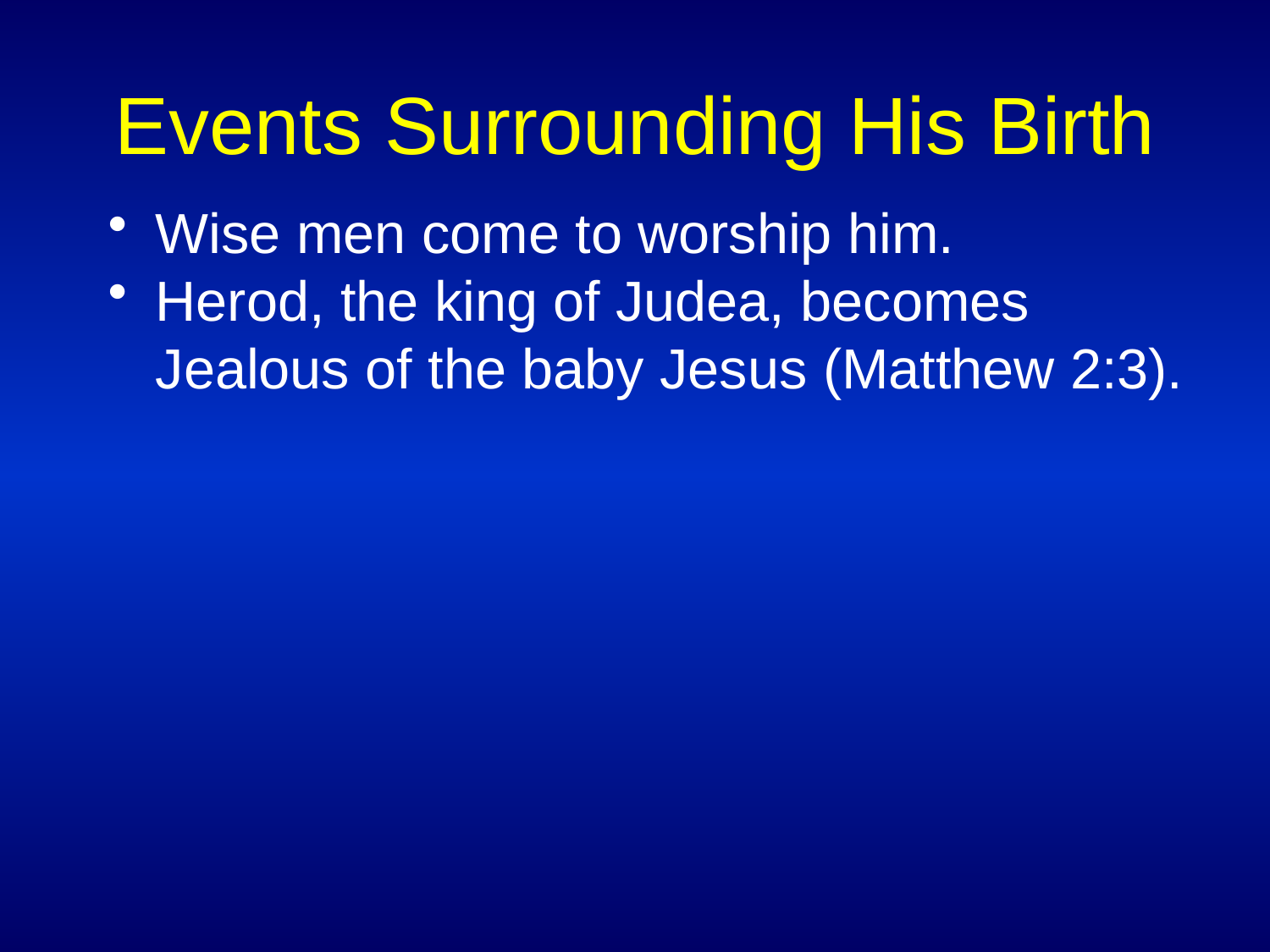

# Events Surrounding His Birth
Wise men come to worship him.
Herod, the king of Judea, becomes Jealous of the baby Jesus (Matthew 2:3).